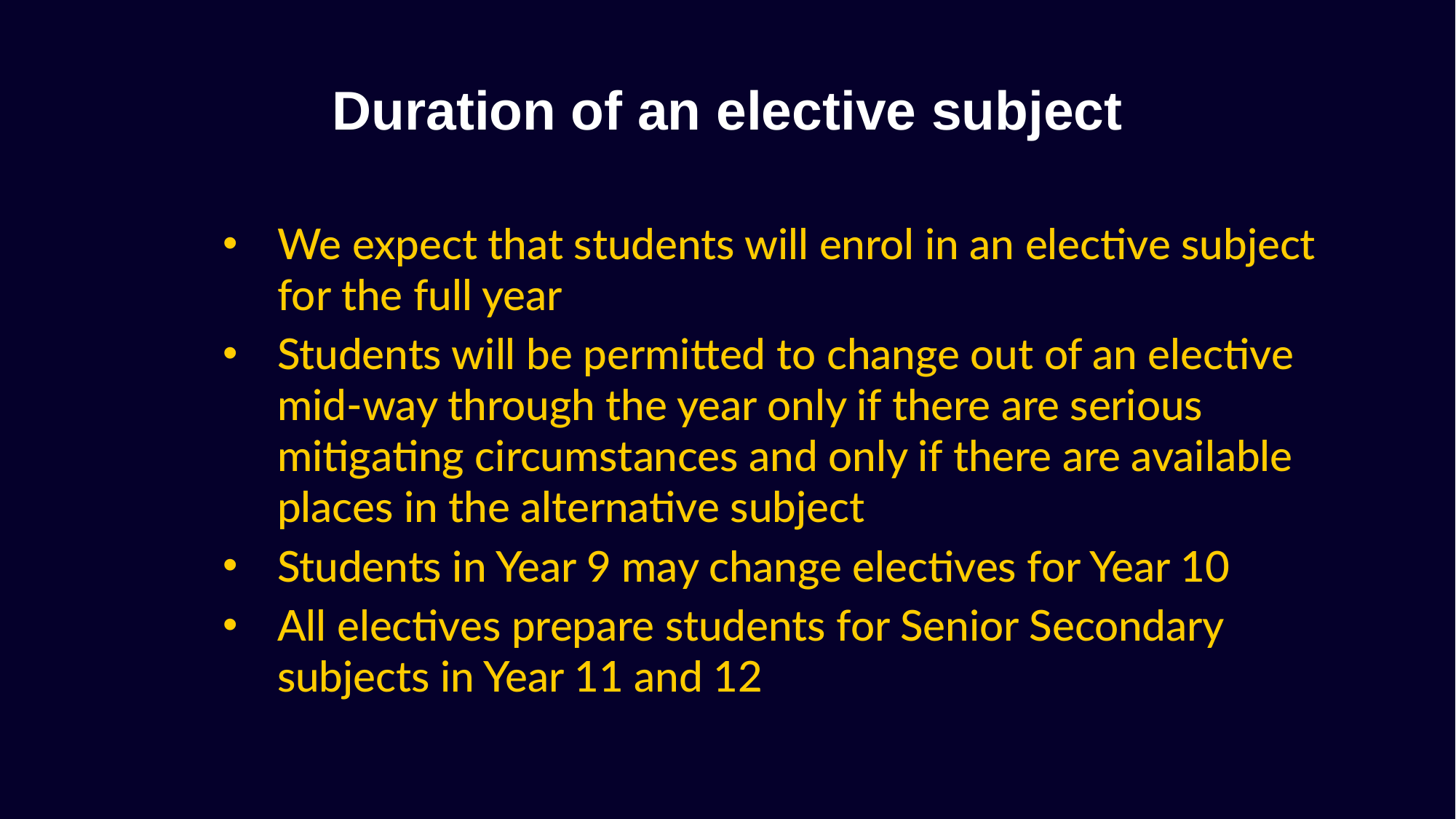

# Duration of an elective subject
We expect that students will enrol in an elective subject for the full year
Students will be permitted to change out of an elective mid-way through the year only if there are serious mitigating circumstances and only if there are available places in the alternative subject
Students in Year 9 may change electives for Year 10
All electives prepare students for Senior Secondary subjects in Year 11 and 12